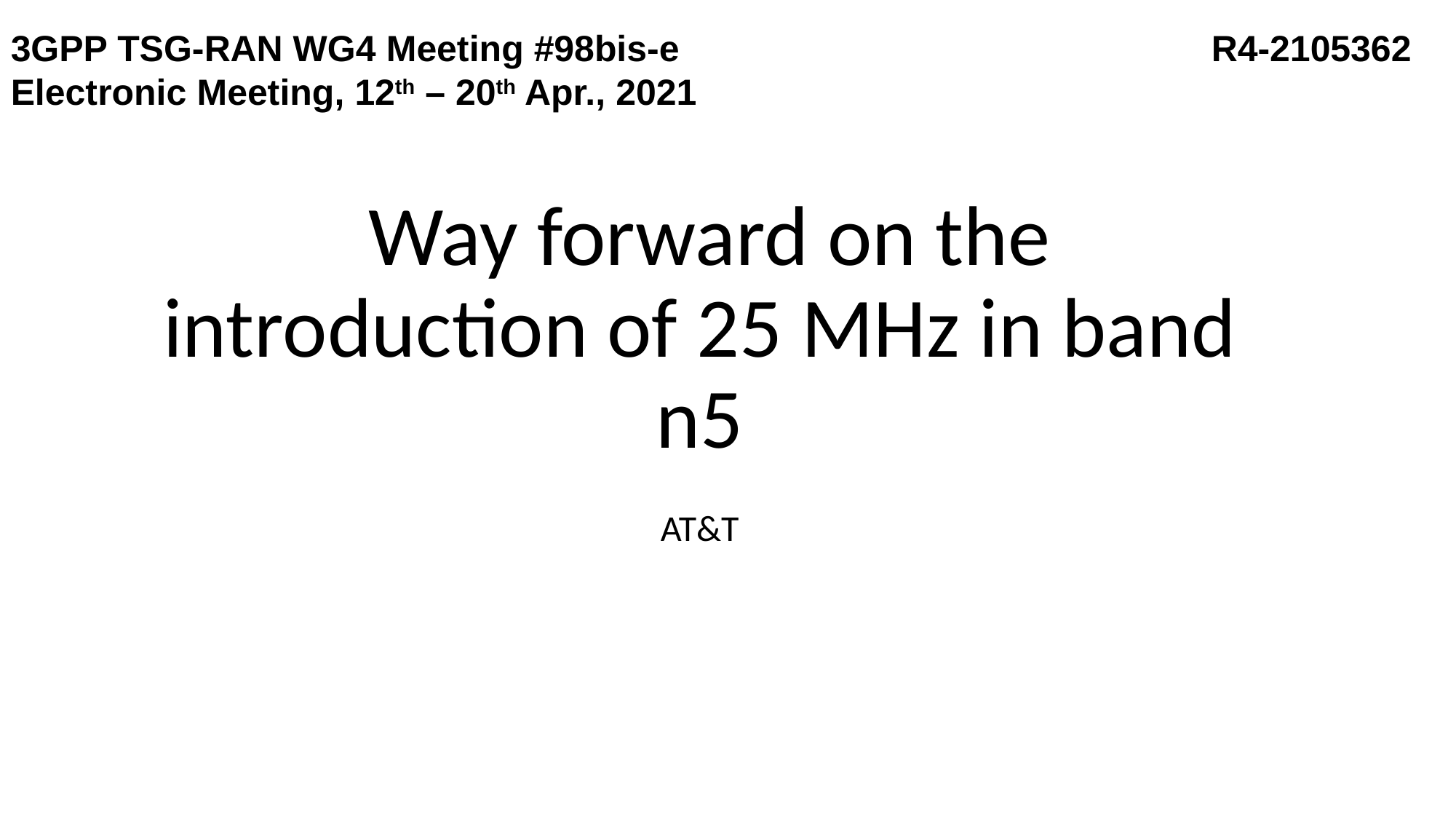

­­­3GPP TSG-RAN WG4 Meeting #98bis-e	      			  	R4-2105362
Electronic Meeting, 12th – 20th Apr., 2021
# Way forward on the introduction of 25 MHz in band n5
AT&T